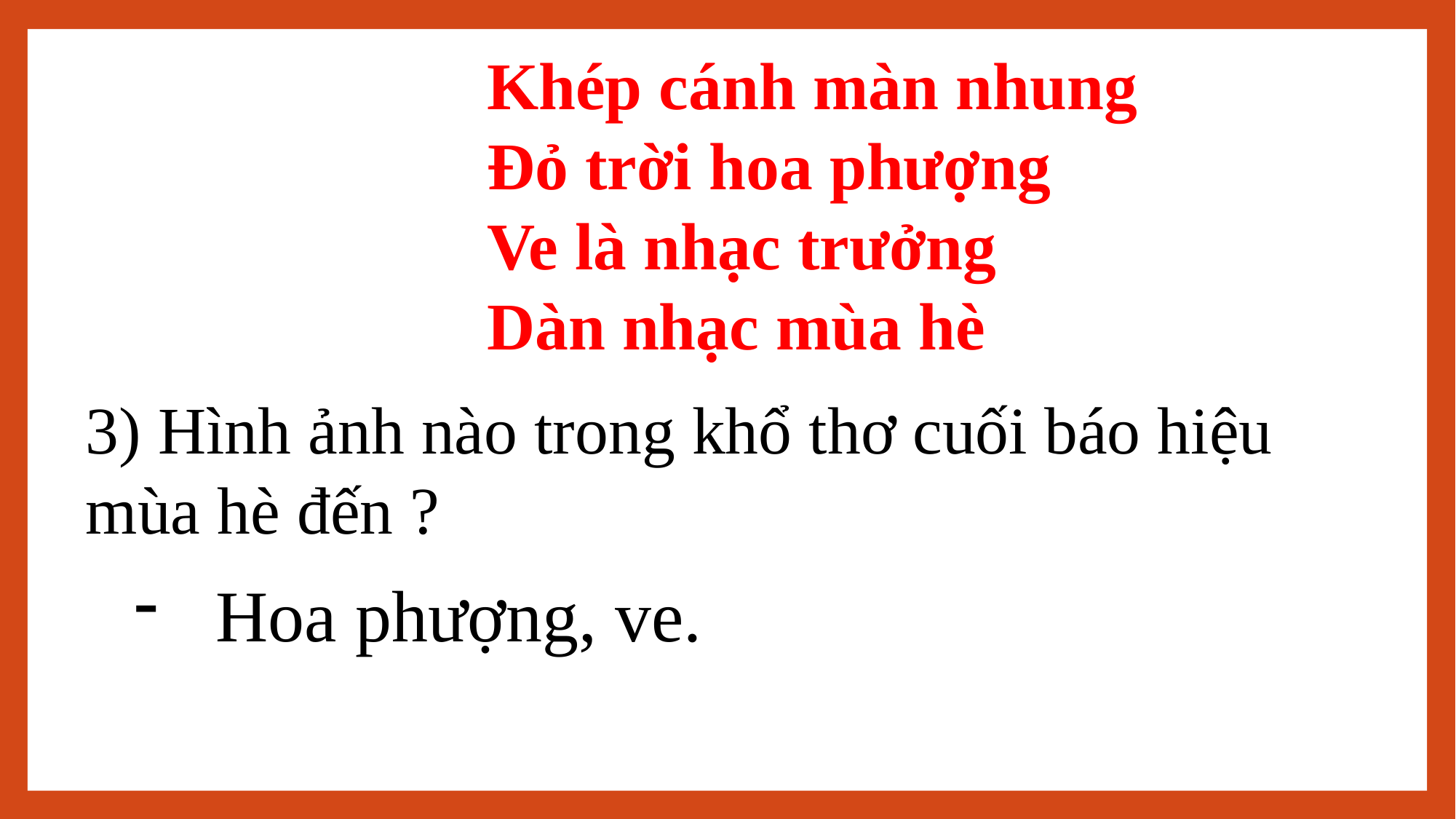

Khép cánh màn nhung
Đỏ trời hoa phượng
Ve là nhạc trưởng
Dàn nhạc mùa hè
3) Hình ảnh nào trong khổ thơ cuối báo hiệu mùa hè đến ?
Hoa phượng, ve.